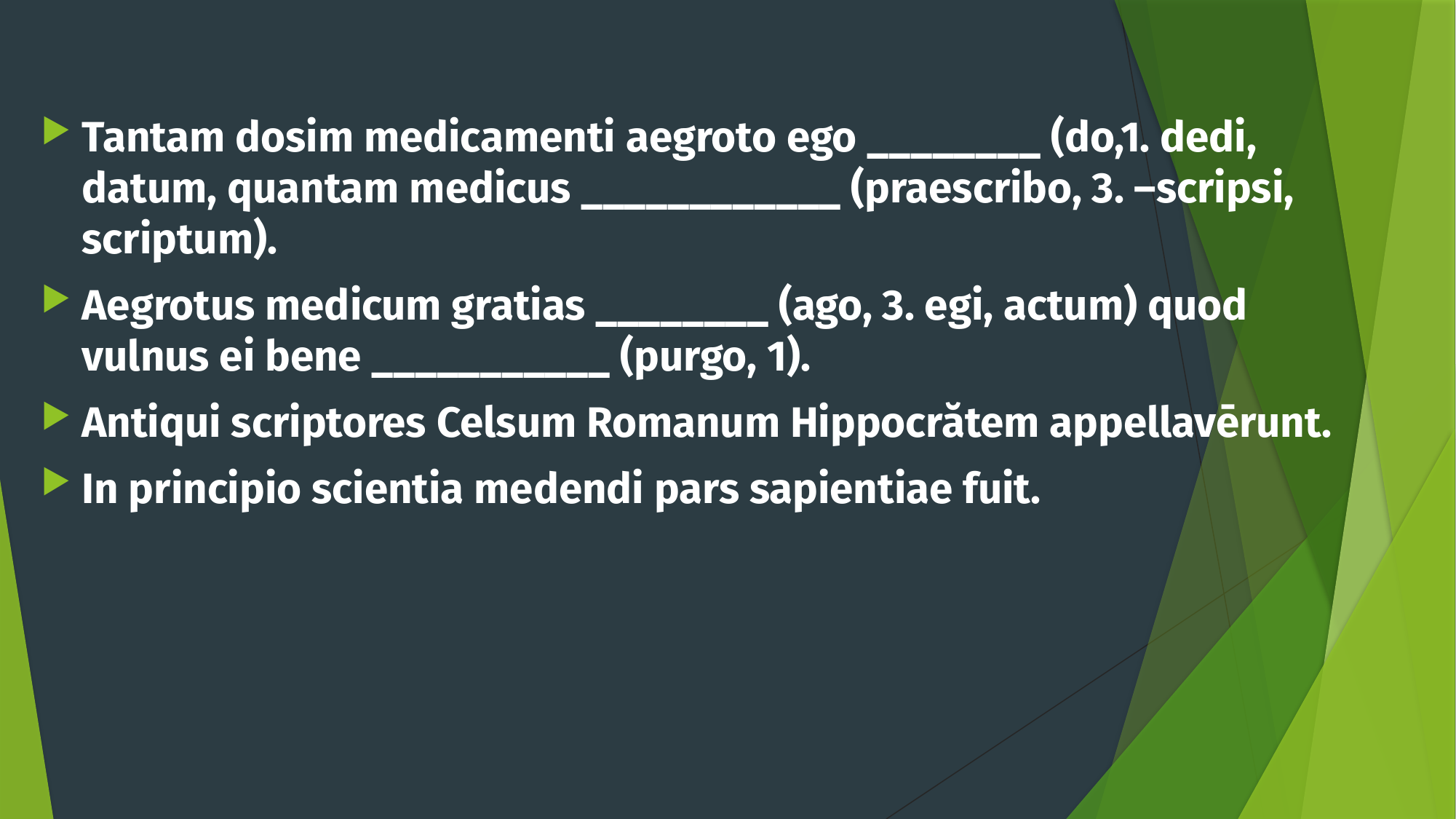

Tantam dosim medicamenti aegroto ego ________ (do,1. dedi, datum, quantam medicus ____________ (praescribo, 3. –scripsi, scriptum).
Aegrotus medicum gratias ________ (ago, 3. egi, actum) quod vulnus ei bene ___________ (purgo, 1).
Antiqui scriptores Celsum Romanum Hippocrătem appellavērunt.
In principio scientia medendi pars sapientiae fuit.